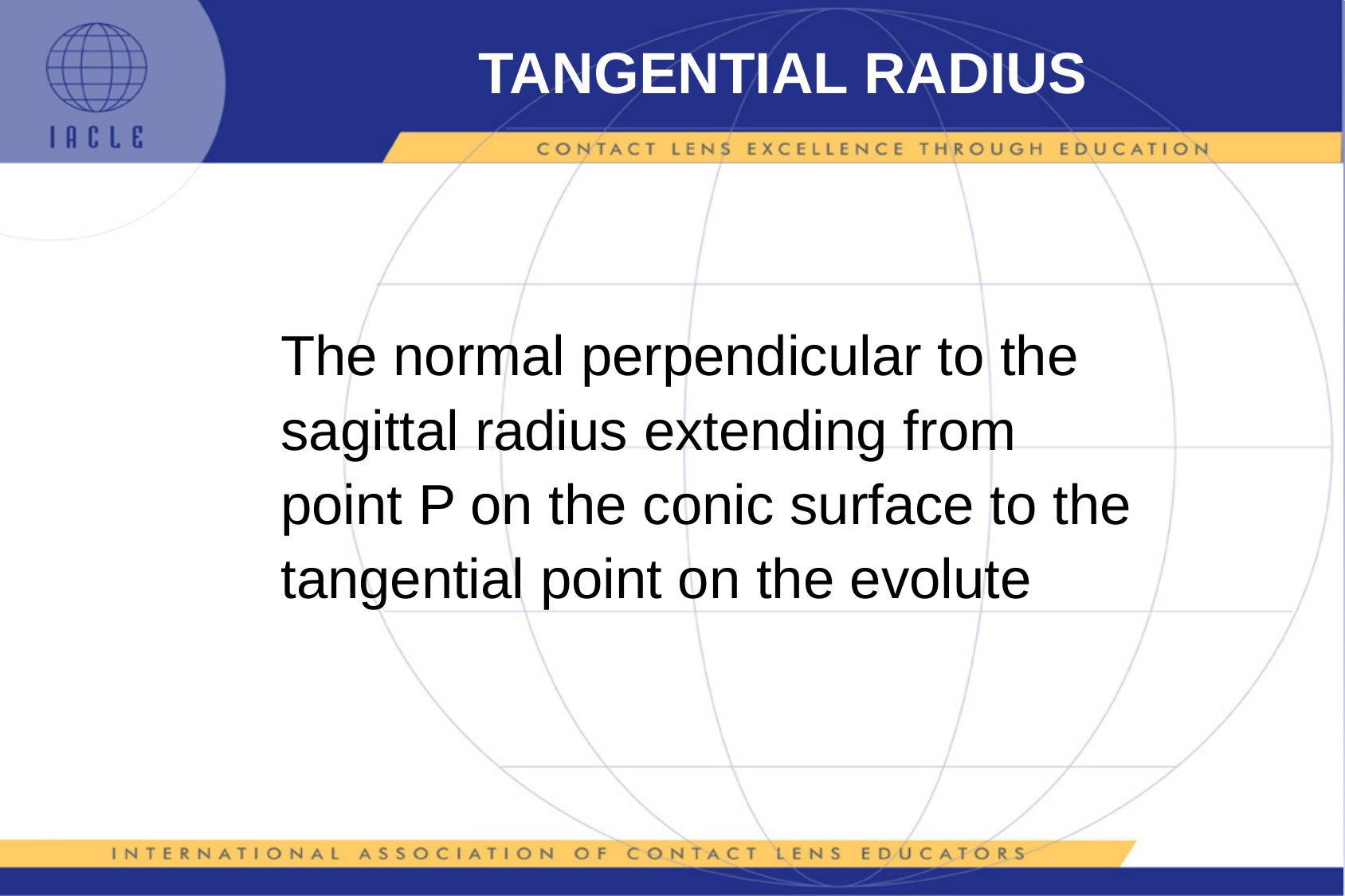

# TANGENTIAL RADIUS

The normal perpendicular to the sagittal radius extending from point P on the conic surface to the tangential point on the evolute